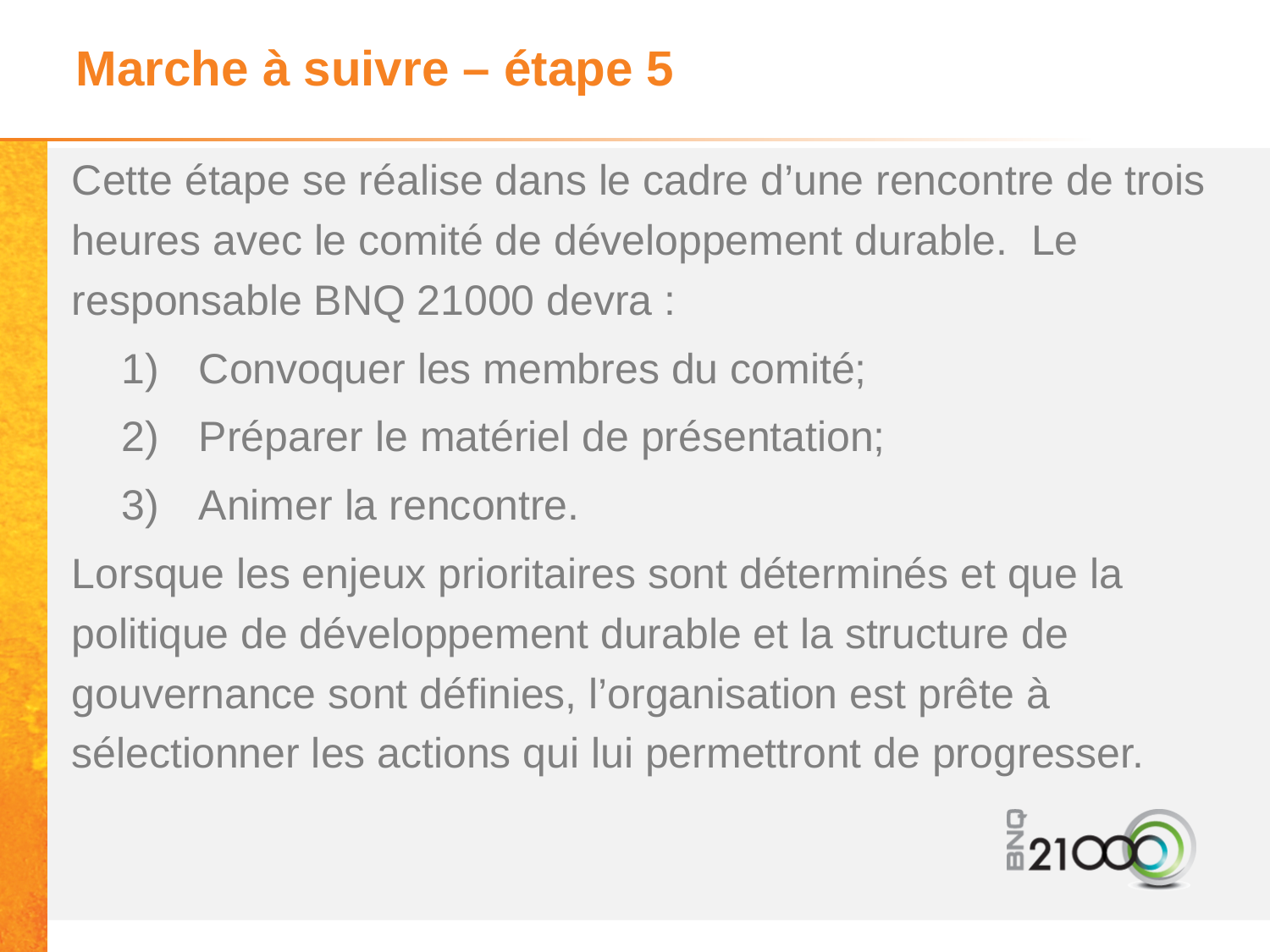

# Marche à suivre – étape 5
Cette étape se réalise dans le cadre d’une rencontre de trois heures avec le comité de développement durable.  Le responsable BNQ 21000 devra :
Convoquer les membres du comité;
Préparer le matériel de présentation;
Animer la rencontre.
Lorsque les enjeux prioritaires sont déterminés et que la politique de développement durable et la structure de gouvernance sont définies, l’organisation est prête à sélectionner les actions qui lui permettront de progresser.